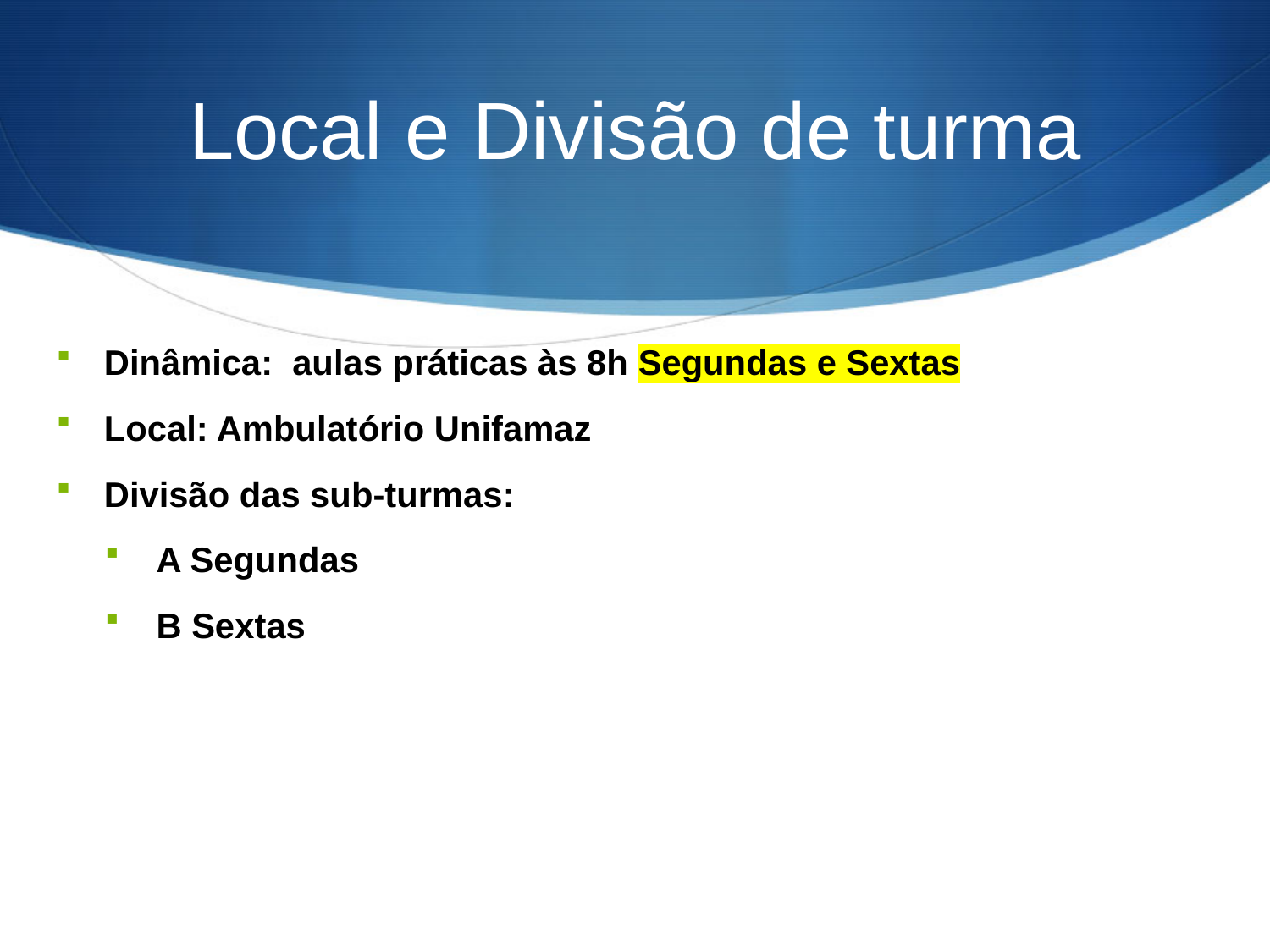

# Local e Divisão de turma
Dinâmica:  aulas práticas às 8h Segundas e Sextas
Local: Ambulatório Unifamaz
Divisão das sub-turmas:
A Segundas
B Sextas